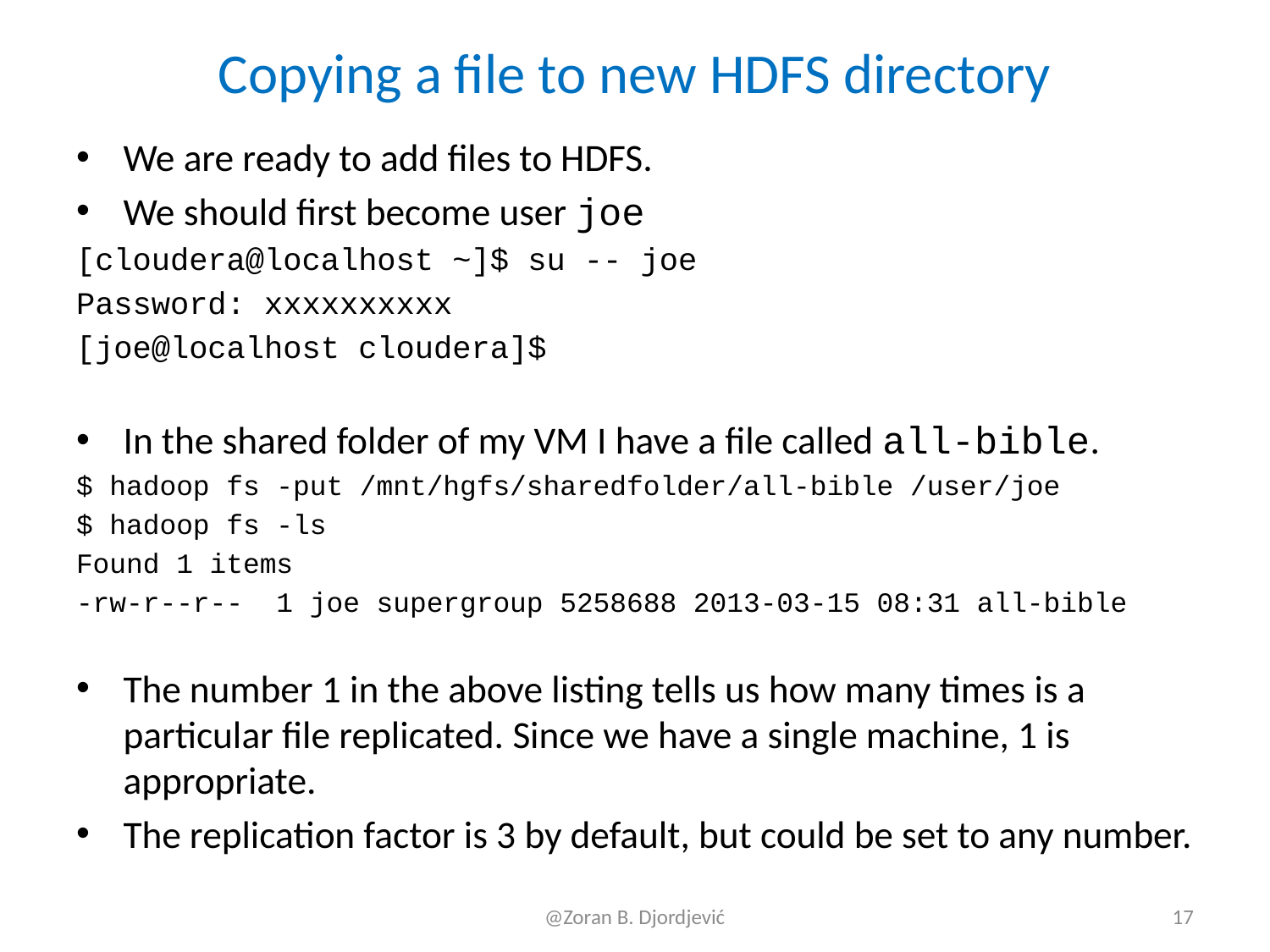

# Copying a file to new HDFS directory
We are ready to add files to HDFS.
We should first become user joe
[cloudera@localhost ~]$ su -- joe
Password: xxxxxxxxxx
[joe@localhost cloudera]$

In the shared folder of my VM I have a file called all-bible.
$ hadoop fs -put /mnt/hgfs/sharedfolder/all-bible /user/joe
$ hadoop fs -ls
Found 1 items
-rw-r--r--  1 joe supergroup 5258688 2013-03-15 08:31 all-bible

The number 1 in the above listing tells us how many times is a particular file replicated. Since we have a single machine, 1 is appropriate.
The replication factor is 3 by default, but could be set to any number.
@Zoran B. Djordjević
17